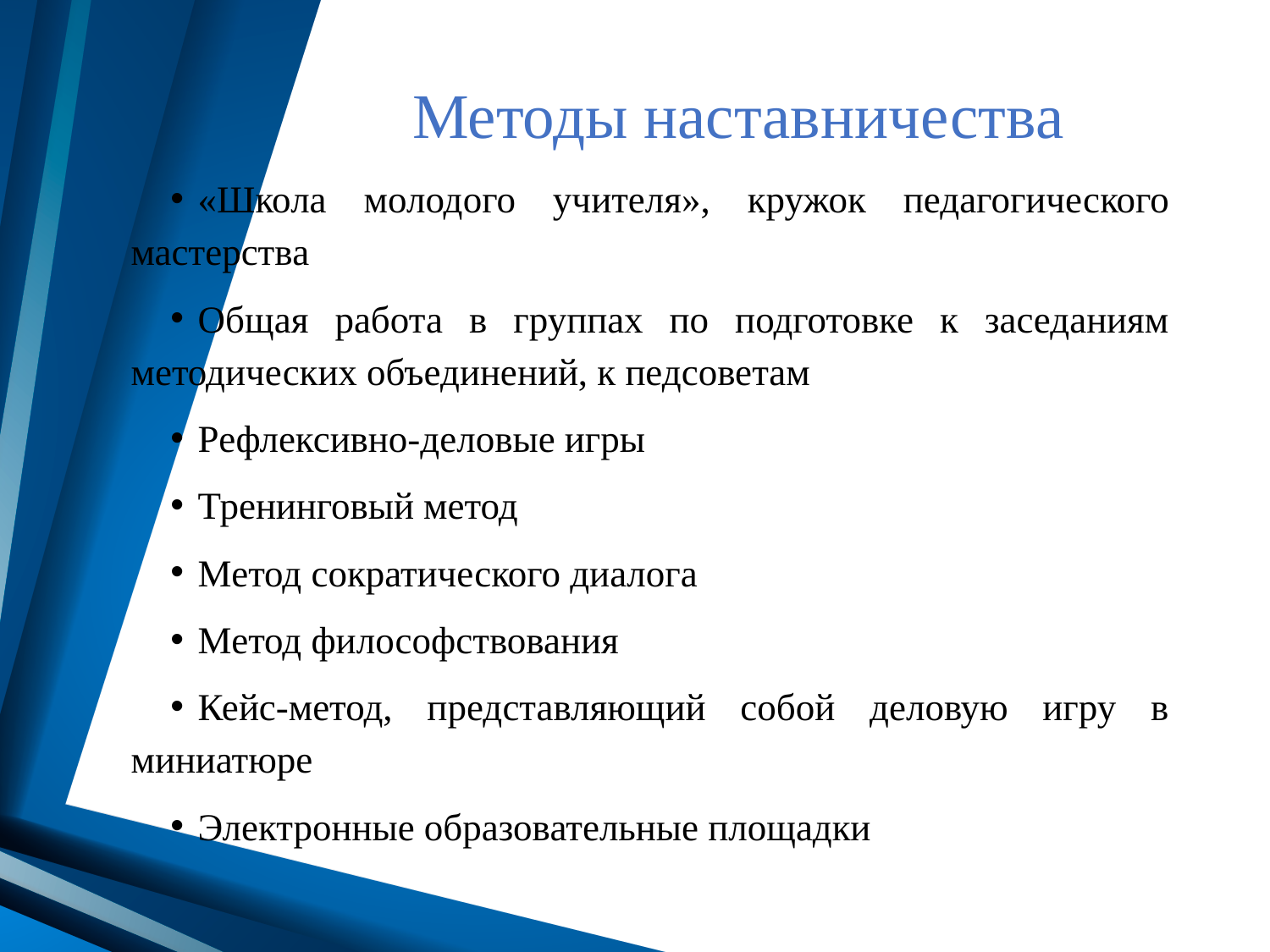

# Методы наставничества
«Школа молодого учителя», кружок педагогического мастерства
Общая работа в группах по подготовке к заседаниям методических объединений, к педсоветам
Рефлексивно-деловые игры
Тренинговый метод
Метод сократического диалога
Метод философствования
Кейс-метод, представляющий собой деловую игру в миниатюре
Электронные образовательные площадки